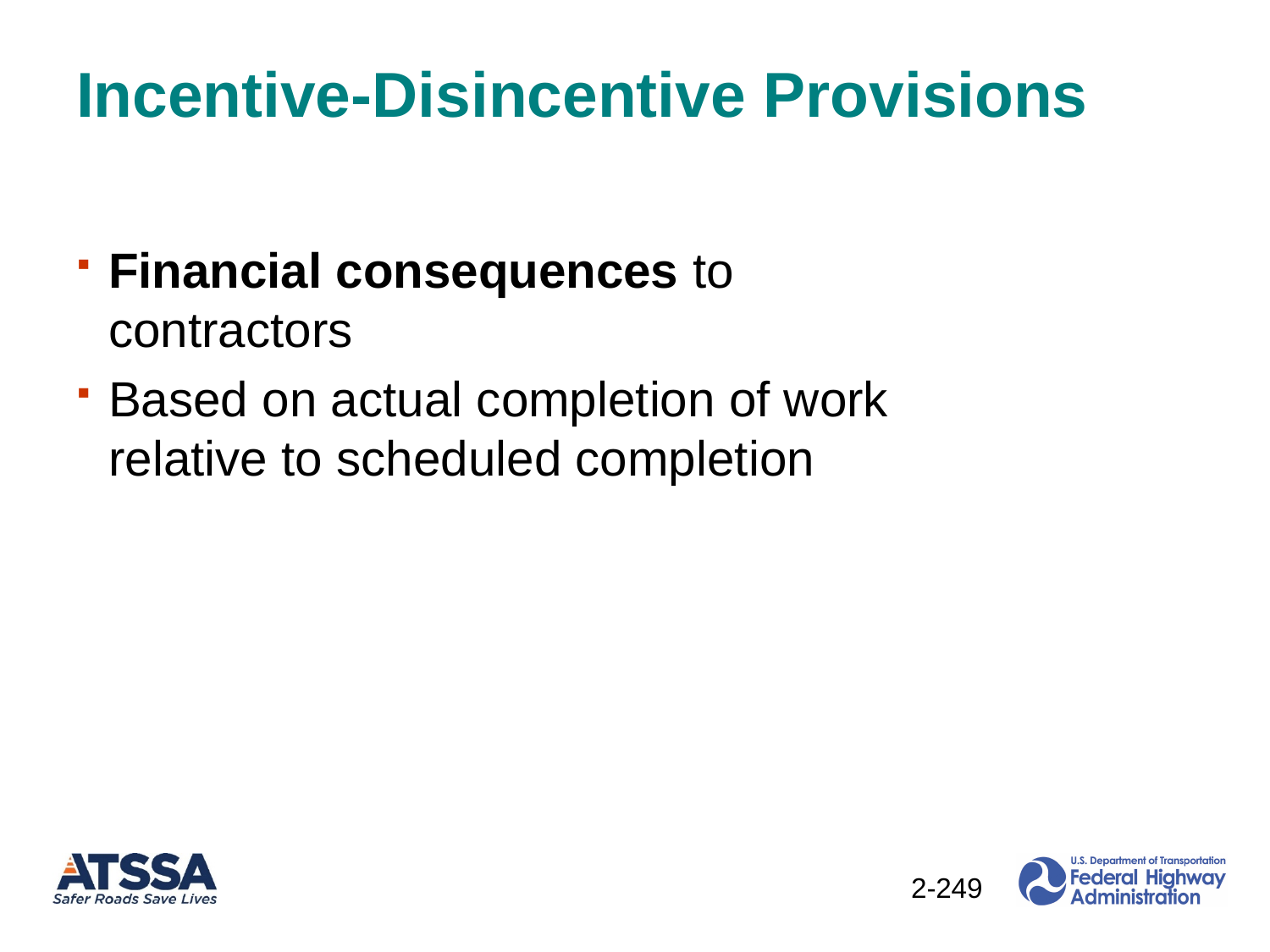

# Incentive-Disincentive Provisions
Financial consequences to contractors
Based on actual completion of work relative to scheduled completion